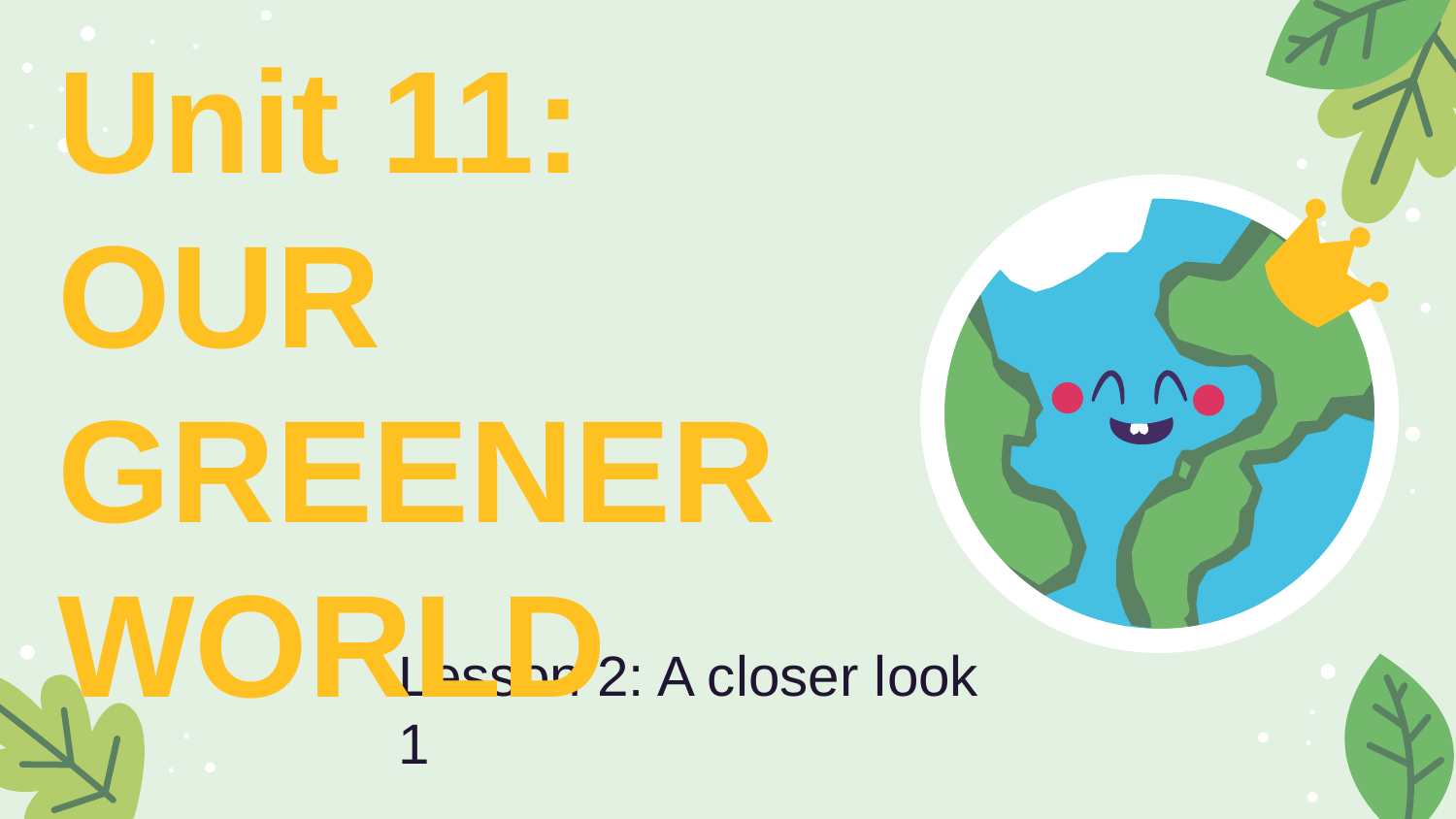

# Unit 11: OUR GREENER WORLD

Lesson 2: A closer look 1